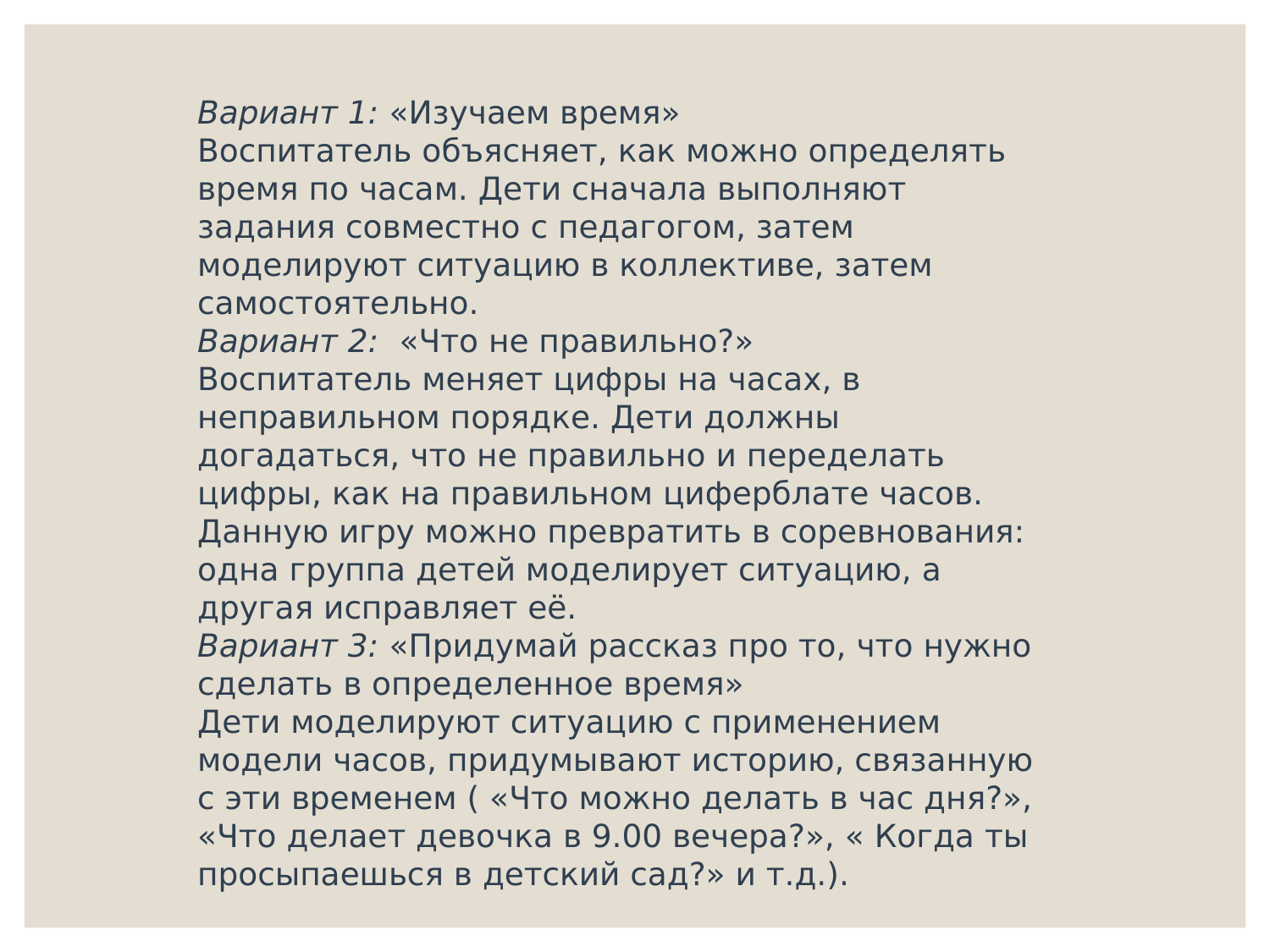

Вариант 1: «Изучаем время»
Воспитатель объясняет, как можно определять время по часам. Дети сначала выполняют задания совместно с педагогом, затем моделируют ситуацию в коллективе, затем самостоятельно.
Вариант 2:  «Что не правильно?»
Воспитатель меняет цифры на часах, в неправильном порядке. Дети должны догадаться, что не правильно и переделать цифры, как на правильном циферблате часов.       Данную игру можно превратить в соревнования: одна группа детей моделирует ситуацию, а другая исправляет её.
Вариант 3: «Придумай рассказ про то, что нужно сделать в определенное время»
Дети моделируют ситуацию с применением модели часов, придумывают историю, связанную с эти временем ( «Что можно делать в час дня?», «Что делает девочка в 9.00 вечера?», « Когда ты просыпаешься в детский сад?» и т.д.).